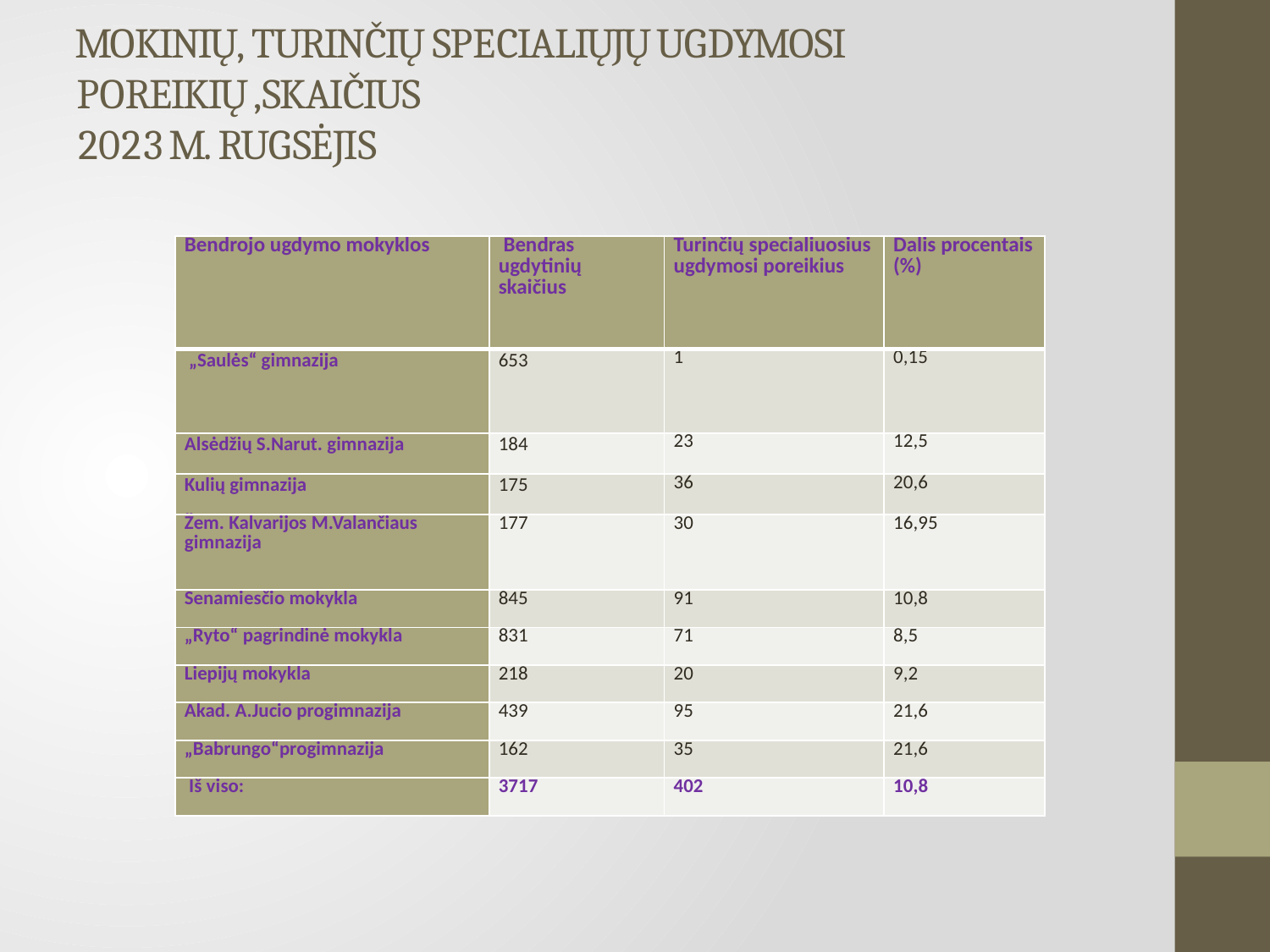

# MOKINIŲ, TURINČIŲ SPECIALIŲJŲ UGDYMOSI POREIKIŲ ,SKAIČIUS 2023 M. RUGSĖJIS
| Bendrojo ugdymo mokyklos | Bendras ugdytinių skaičius | Turinčių specialiuosius ugdymosi poreikius | Dalis procentais (%) |
| --- | --- | --- | --- |
| „Saulės“ gimnazija | 653 | 1 | 0,15 |
| Alsėdžių S.Narut. gimnazija | 184 | 23 | 12,5 |
| Kulių gimnazija | 175 | 36 | 20,6 |
| Žem. Kalvarijos M.Valančiaus gimnazija | 177 | 30 | 16,95 |
| Senamiesčio mokykla | 845 | 91 | 10,8 |
| „Ryto“ pagrindinė mokykla | 831 | 71 | 8,5 |
| Liepijų mokykla | 218 | 20 | 9,2 |
| Akad. A.Jucio progimnazija | 439 | 95 | 21,6 |
| „Babrungo“progimnazija | 162 | 35 | 21,6 |
| Iš viso: | 3717 | 402 | 10,8 |